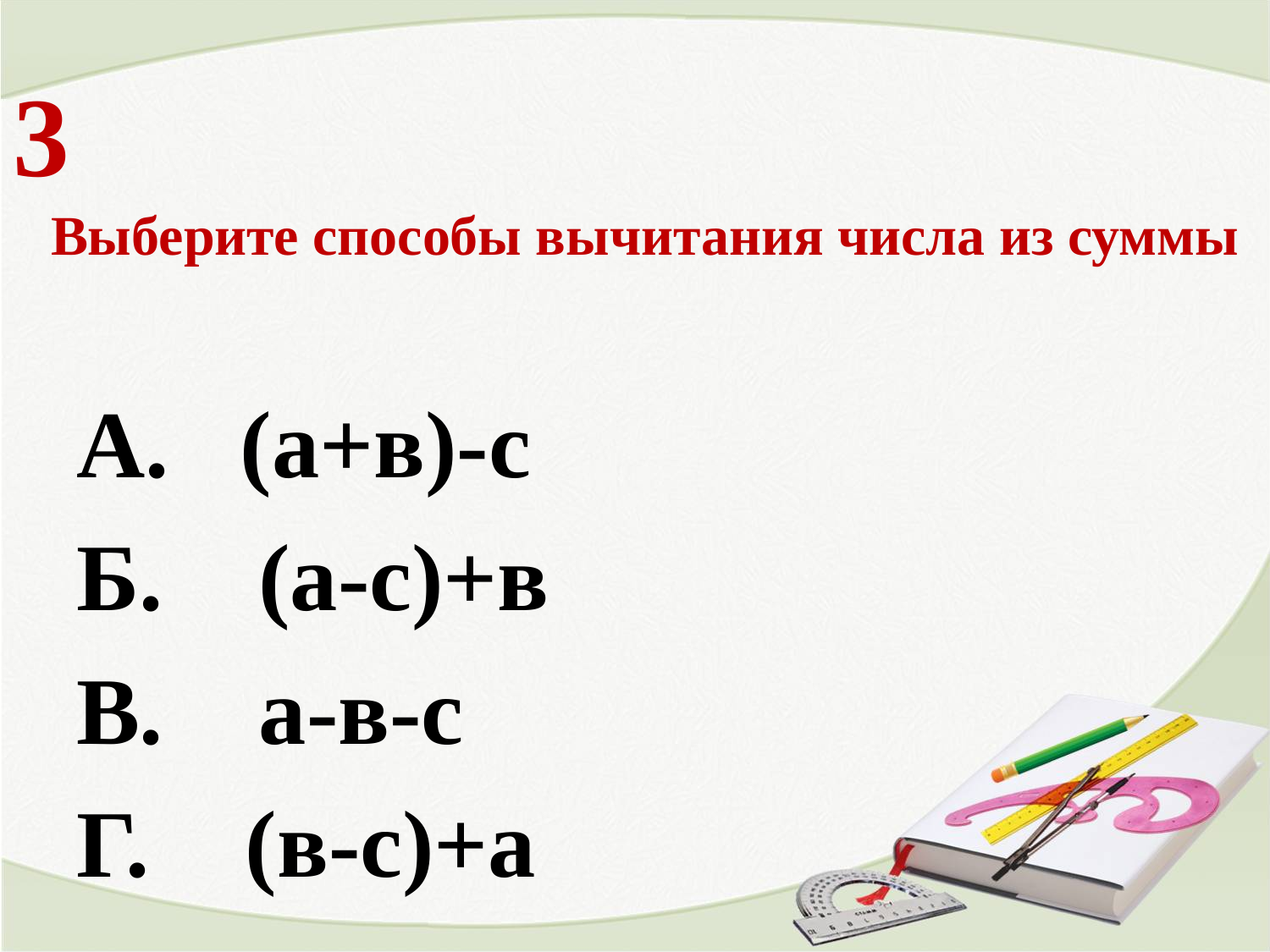

# 3 Выберите способы вычитания числа из суммы
А.   (а+в)-с
Б.    (а-с)+в
В.    а-в-с
Г.    (в-с)+а